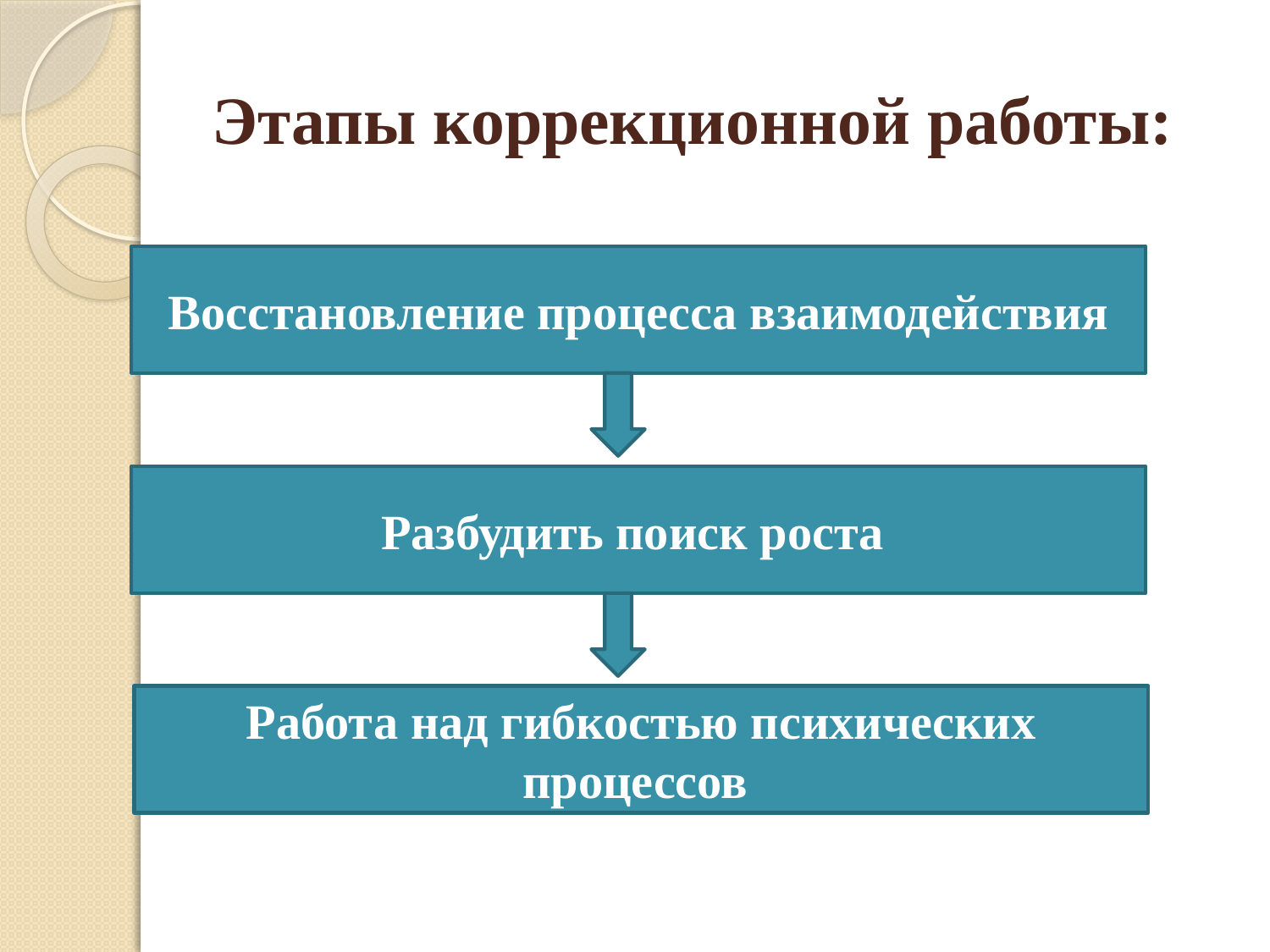

# Этапы коррекционной работы:

Восстановление процесса взаимодействия

Разбудить поиск роста

Работа над гибкостью психических процессов